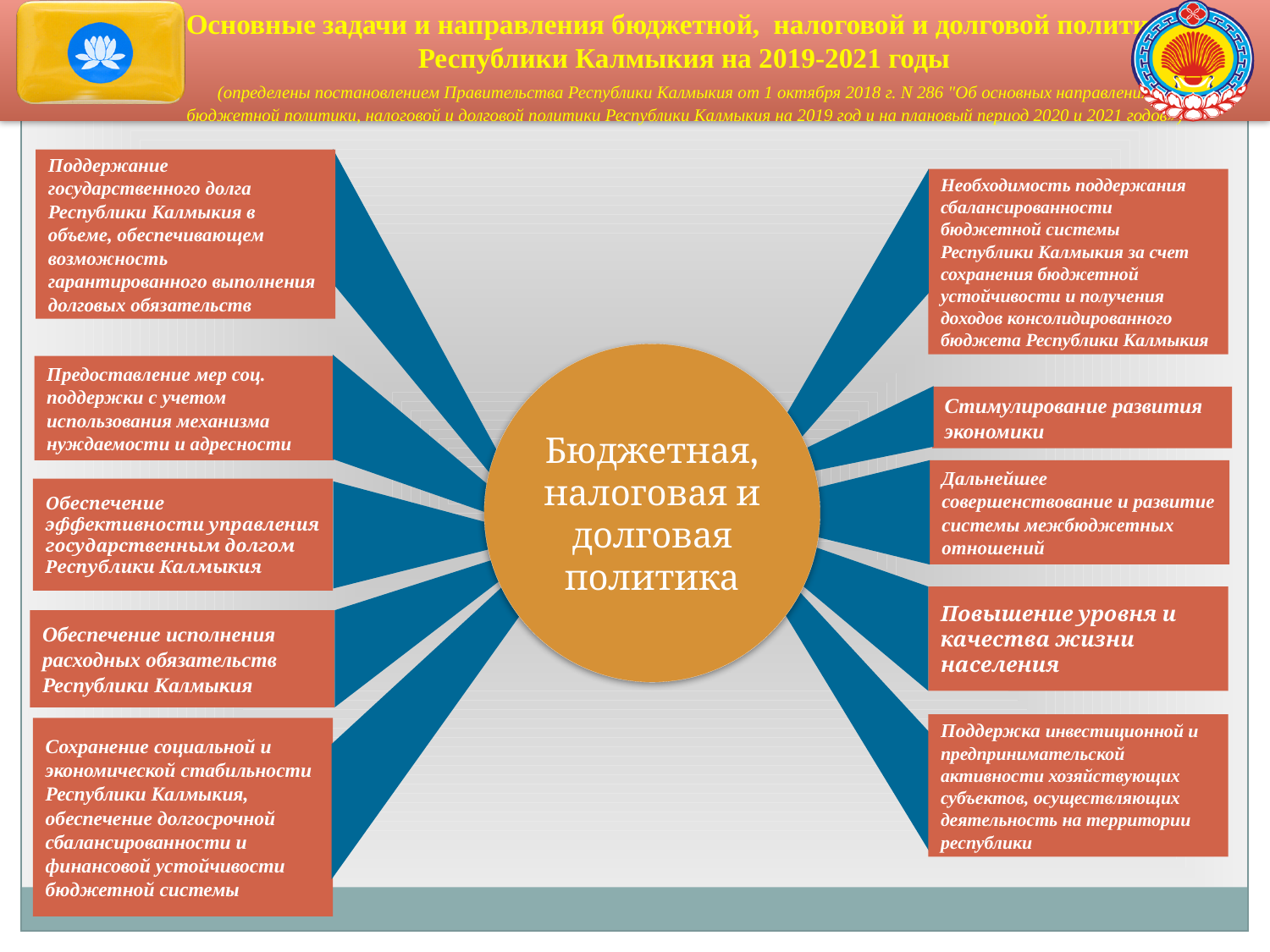

Основные задачи и направления бюджетной,  налоговой и долговой политики Республики Калмыкия на 2019-2021 годы
 (определены постановлением Правительства Республики Калмыкия от 1 октября 2018 г. N 286 "Об основных направлениях бюджетной политики, налоговой и долговой политики Республики Калмыкия на 2019 год и на плановый период 2020 и 2021 годов»)

Поддержание государственного долга Республики Калмыкия в объеме, обеспечивающем возможность гарантированного выполнения долговых обязательств

Необходимость поддержания сбалансированности бюджетной системы Республики Калмыкия за счет сохранения бюджетной устойчивости и получения доходов консолидированного бюджета Республики Калмыкия

Бюджетная, налоговая и долговая политика

Предоставление мер соц. поддержки с учетом использования механизма нуждаемости и адресности

Стимулирование развития экономики

Дальнейшее совершенствование и развитие системы межбюджетных отношений

Обеспечение эффективности управления государственным долгом Республики Калмыкия

Сохранение социальной и экономической стабильности Республики Калмыкия, обеспечение долгосрочной сбалансированности и финансовой устойчивости бюджетной системы

Поддержка инвестиционной и предпринимательской активности хозяйствующих субъектов, осуществляющих деятельность на территории республики

Повышение уровня и качества жизни населения

Обеспечение исполнения расходных обязательств Республики Калмыкия